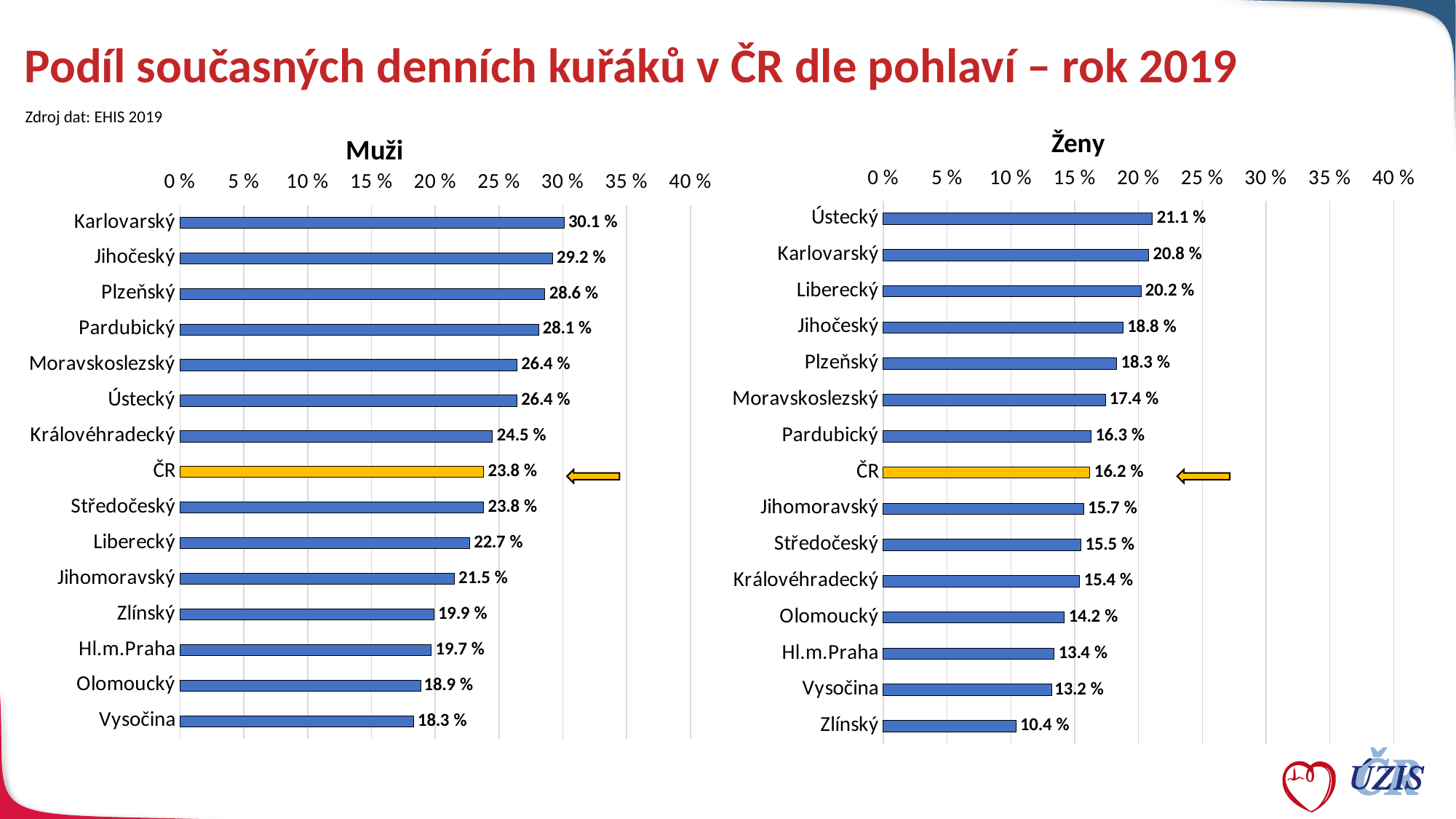

# Podíl současných denních kuřáků v ČR dle pohlaví – rok 2019
Zdroj dat: EHIS 2019

### Chart: Ženy

| Category | celkem |
|---|---|
| Zlínský | 0.104 |
| Vysočina | 0.132 |
| Hl.m.Praha | 0.134 |
| Olomoucký | 0.142 |
| Královéhradecký | 0.154 |
| Středočeský | 0.155 |
| Jihomoravský | 0.157 |
| ČR | 0.162 |
| Pardubický | 0.163 |
| Moravskoslezský | 0.174 |
| Plzeňský | 0.183 |
| Jihočeský | 0.188 |
| Liberecký | 0.202 |
| Karlovarský | 0.208 |
| Ústecký | 0.211 |

### Chart: Muži

| Category | celkem |
|---|---|
| Vysočina | 0.183 |
| Olomoucký | 0.189 |
| Hl.m.Praha | 0.197 |
| Zlínský | 0.199 |
| Jihomoravský | 0.215 |
| Liberecký | 0.227 |
| Středočeský | 0.238 |
| ČR | 0.238 |
| Královéhradecký | 0.245 |
| Ústecký | 0.264 |
| Moravskoslezský | 0.264 |
| Pardubický | 0.281 |
| Plzeňský | 0.286 |
| Jihočeský | 0.292 |
| Karlovarský | 0.301 |